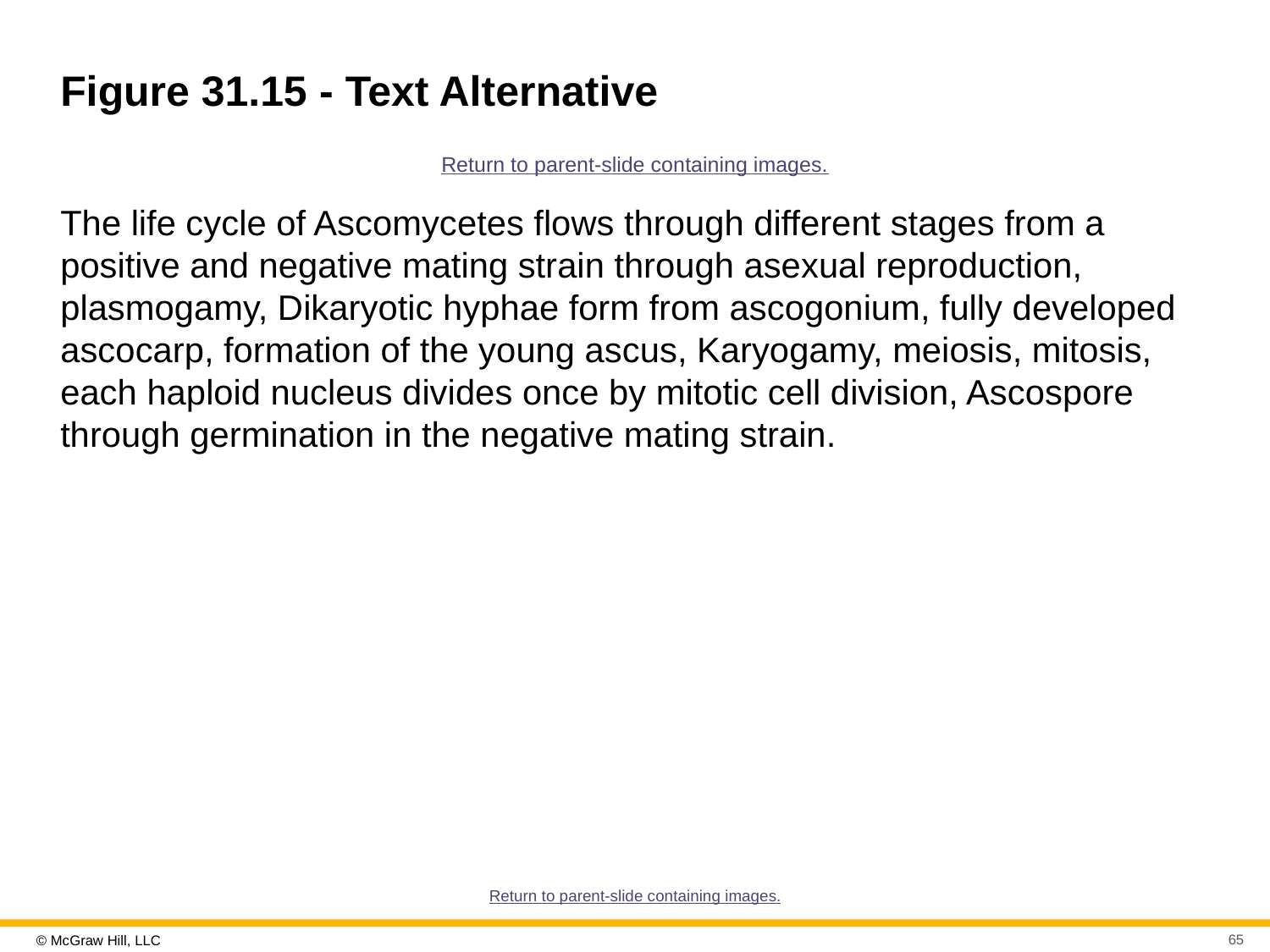

# Figure 31.15 - Text Alternative
Return to parent-slide containing images.
The life cycle of Ascomycetes flows through different stages from a positive and negative mating strain through asexual reproduction, plasmogamy, Dikaryotic hyphae form from ascogonium, fully developed ascocarp, formation of the young ascus, Karyogamy, meiosis, mitosis, each haploid nucleus divides once by mitotic cell division, Ascospore through germination in the negative mating strain.
Return to parent-slide containing images.
65